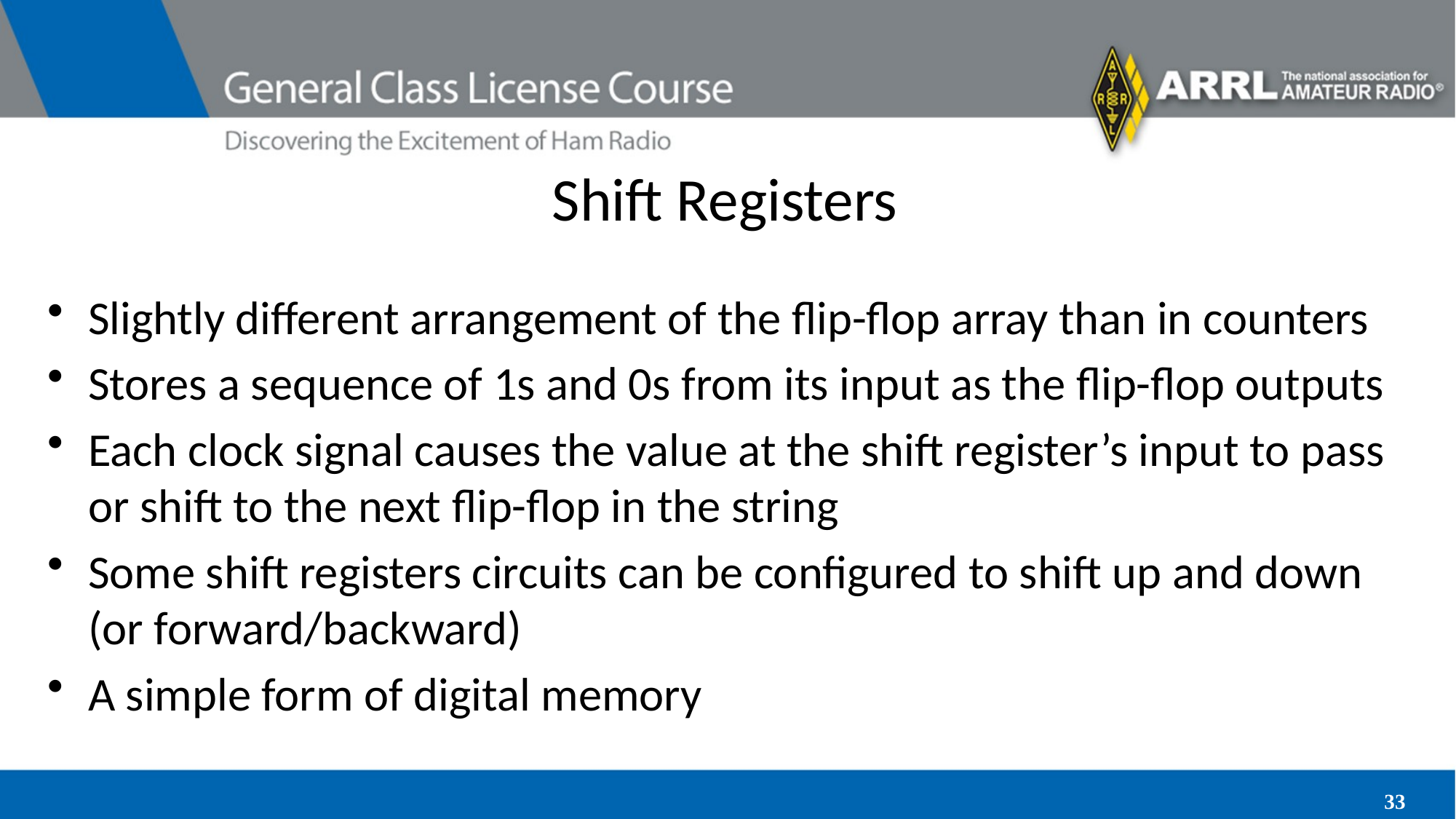

# Shift Registers
Slightly different arrangement of the flip-flop array than in counters
Stores a sequence of 1s and 0s from its input as the flip-flop outputs
Each clock signal causes the value at the shift register’s input to pass or shift to the next flip-flop in the string
Some shift registers circuits can be configured to shift up and down (or forward/backward)
A simple form of digital memory